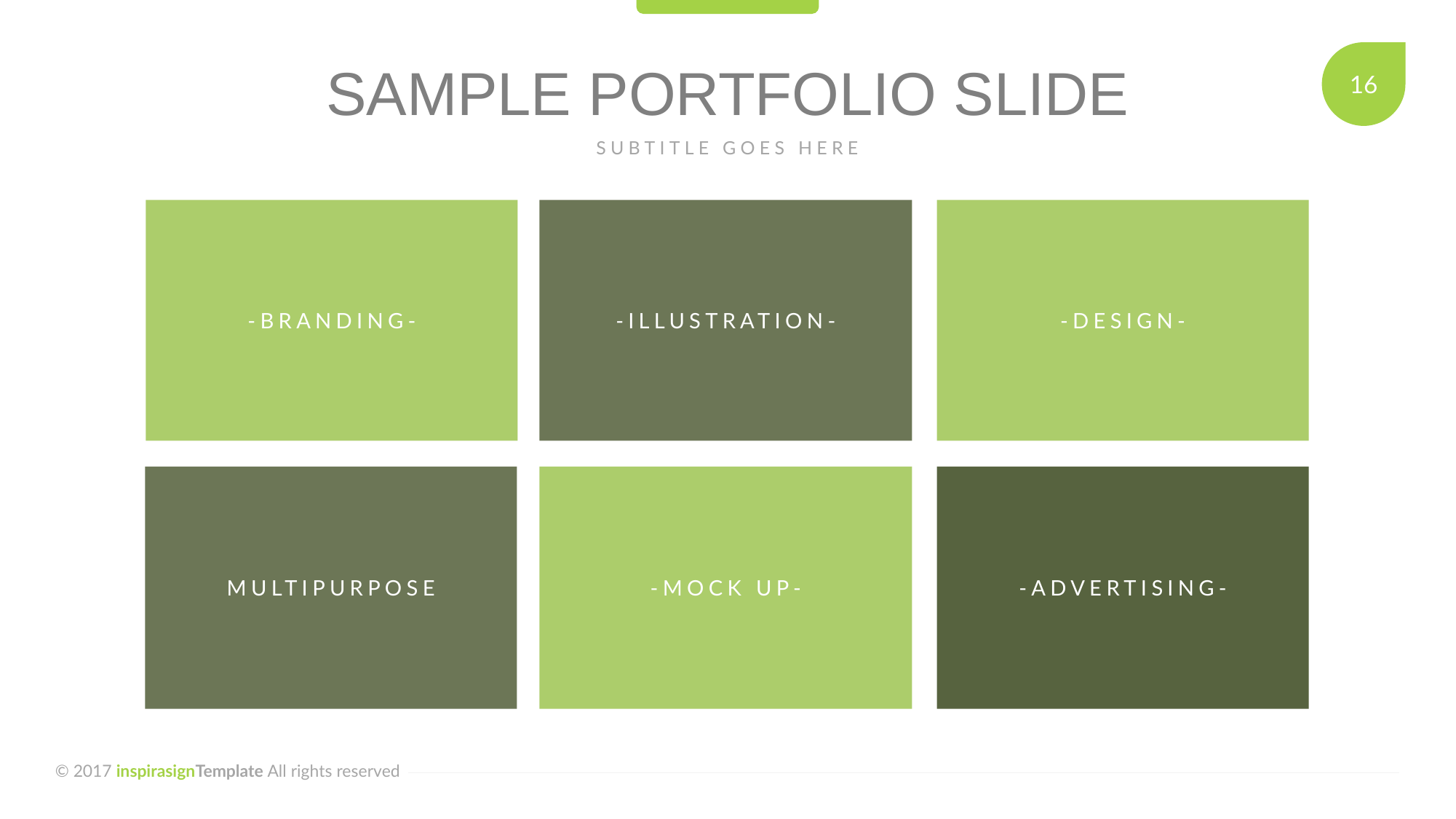

SAMPLE PORTFOLIO SLIDE
SUBTITLE GOES HERE
-BRANDING-

-ILLUSTRATION-

-DESIGN-

MULTIPURPOSE
-MOCK UP-
-ADVERTISING-